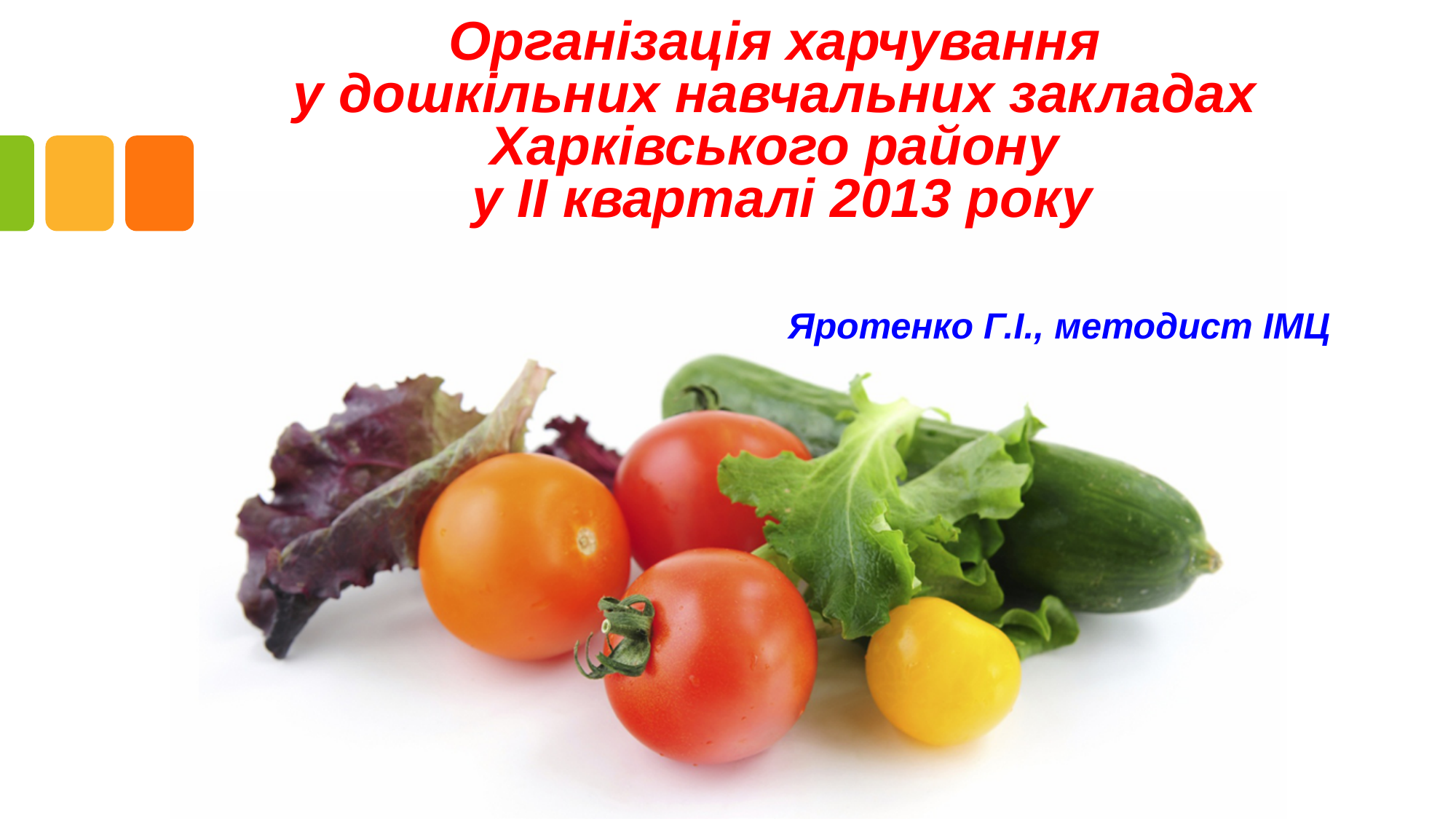

# Організація харчування у дошкільних навчальних закладах Харківського району у ІІ кварталі 2013 року
Яротенко Г.І., методист ІМЦ